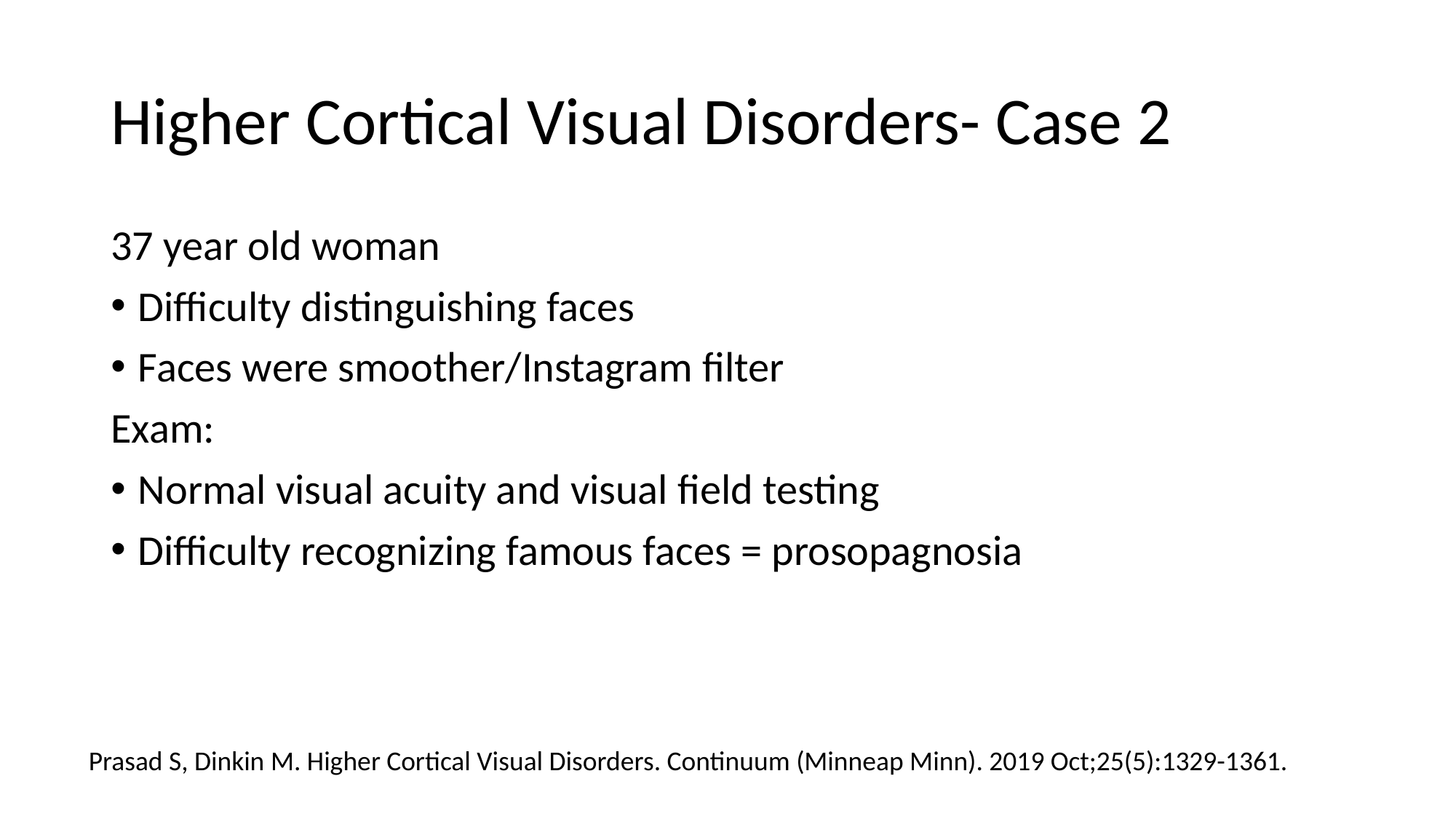

# Higher Cortical Visual Disorders- Case 2
37 year old woman
Difficulty distinguishing faces
Faces were smoother/Instagram filter
Exam:
Normal visual acuity and visual field testing
Difficulty recognizing famous faces = prosopagnosia

Prasad S, Dinkin M. Higher Cortical Visual Disorders. Continuum (Minneap Minn). 2019 Oct;25(5):1329-1361.